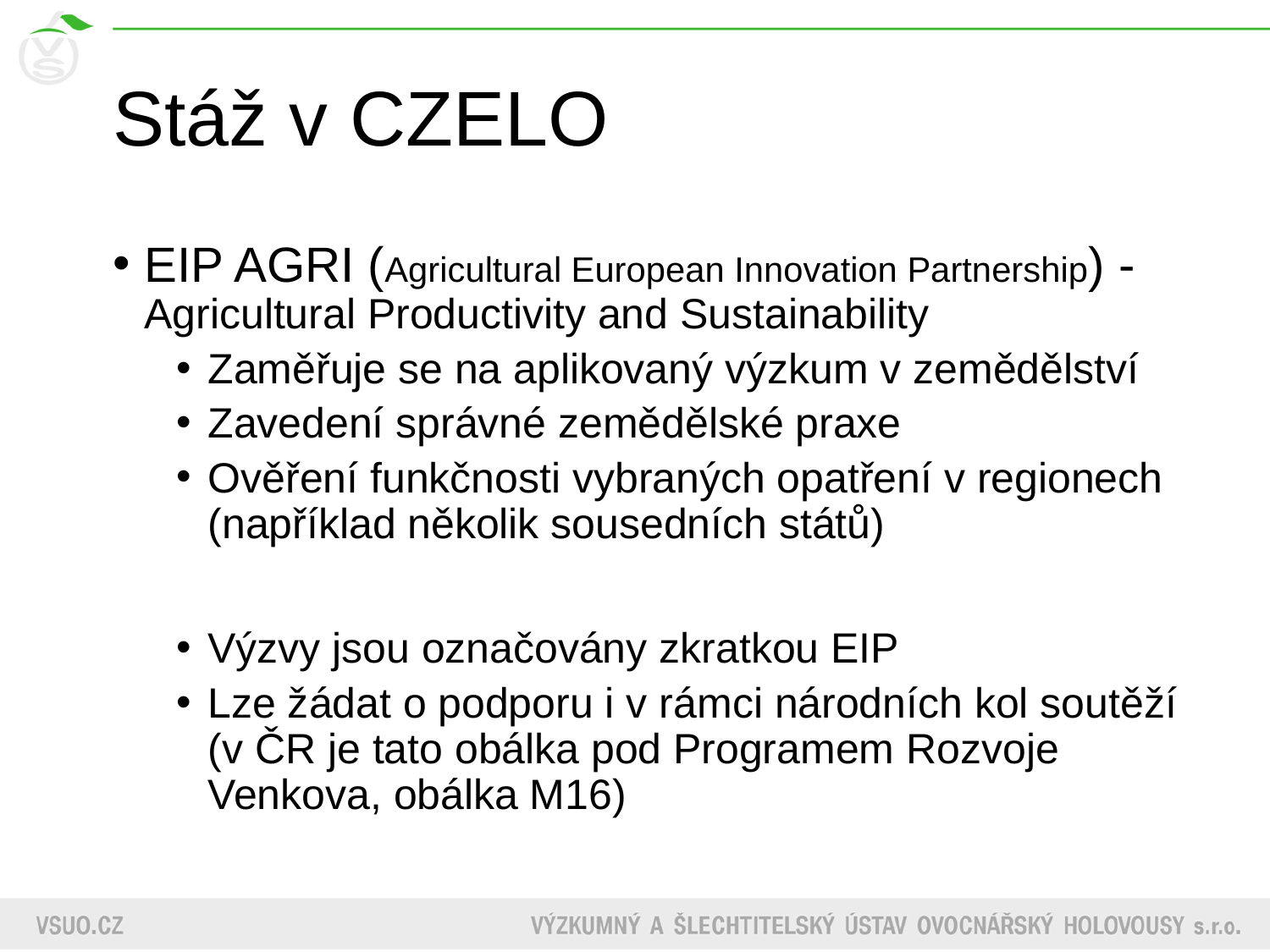

# Stáž v CZELO
EIP AGRI (Agricultural European Innovation Partnership) - Agricultural Productivity and Sustainability
Zaměřuje se na aplikovaný výzkum v zemědělství
Zavedení správné zemědělské praxe
Ověření funkčnosti vybraných opatření v regionech (například několik sousedních států)

Výzvy jsou označovány zkratkou EIP
Lze žádat o podporu i v rámci národních kol soutěží (v ČR je tato obálka pod Programem Rozvoje Venkova, obálka M16)